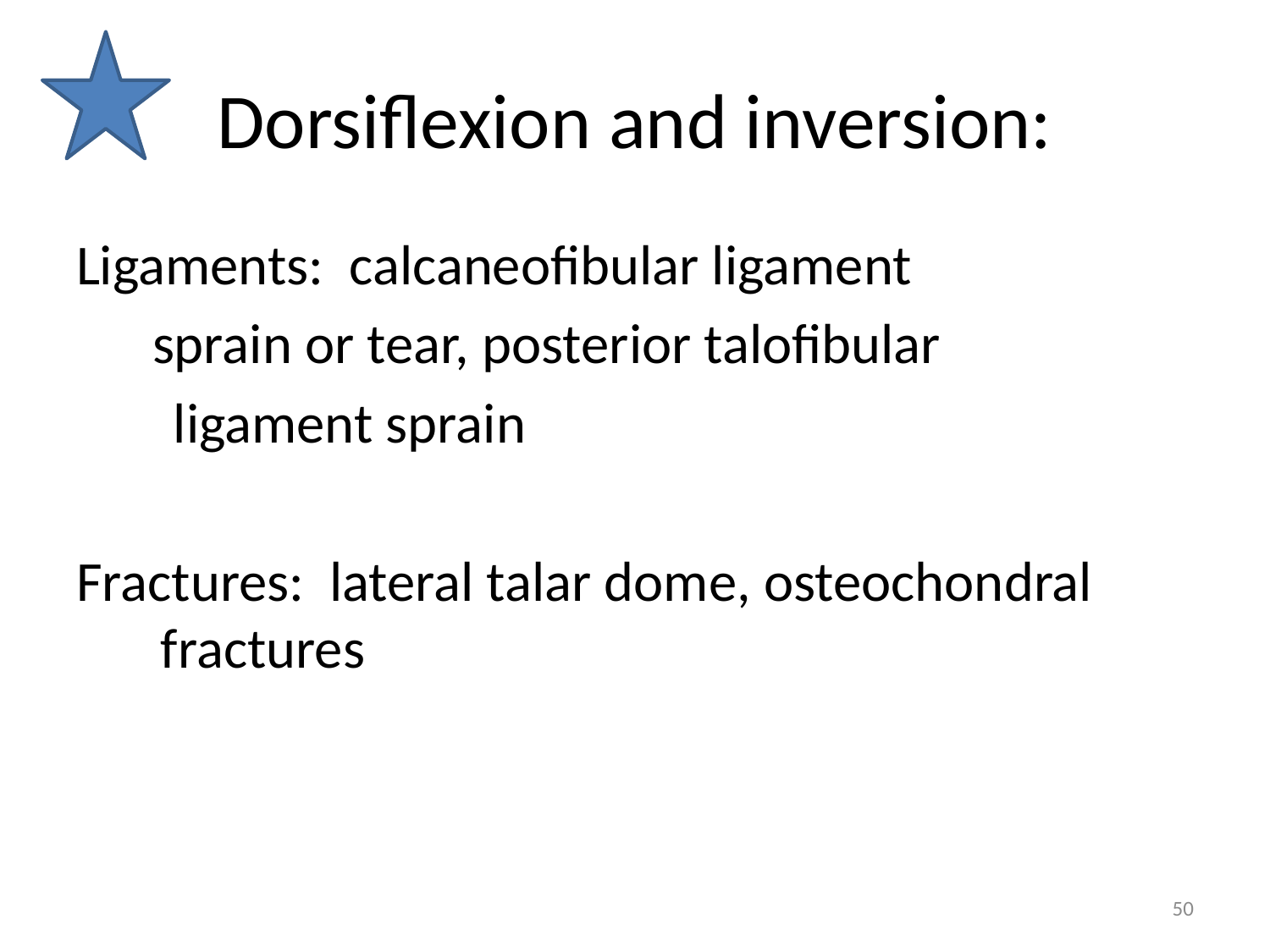

# Dorsiflexion and inversion:
Ligaments:  calcaneofibular ligament
      sprain or tear, posterior talofibular
	 ligament sprain

Fractures:  lateral talar dome, osteochondral fractures

50